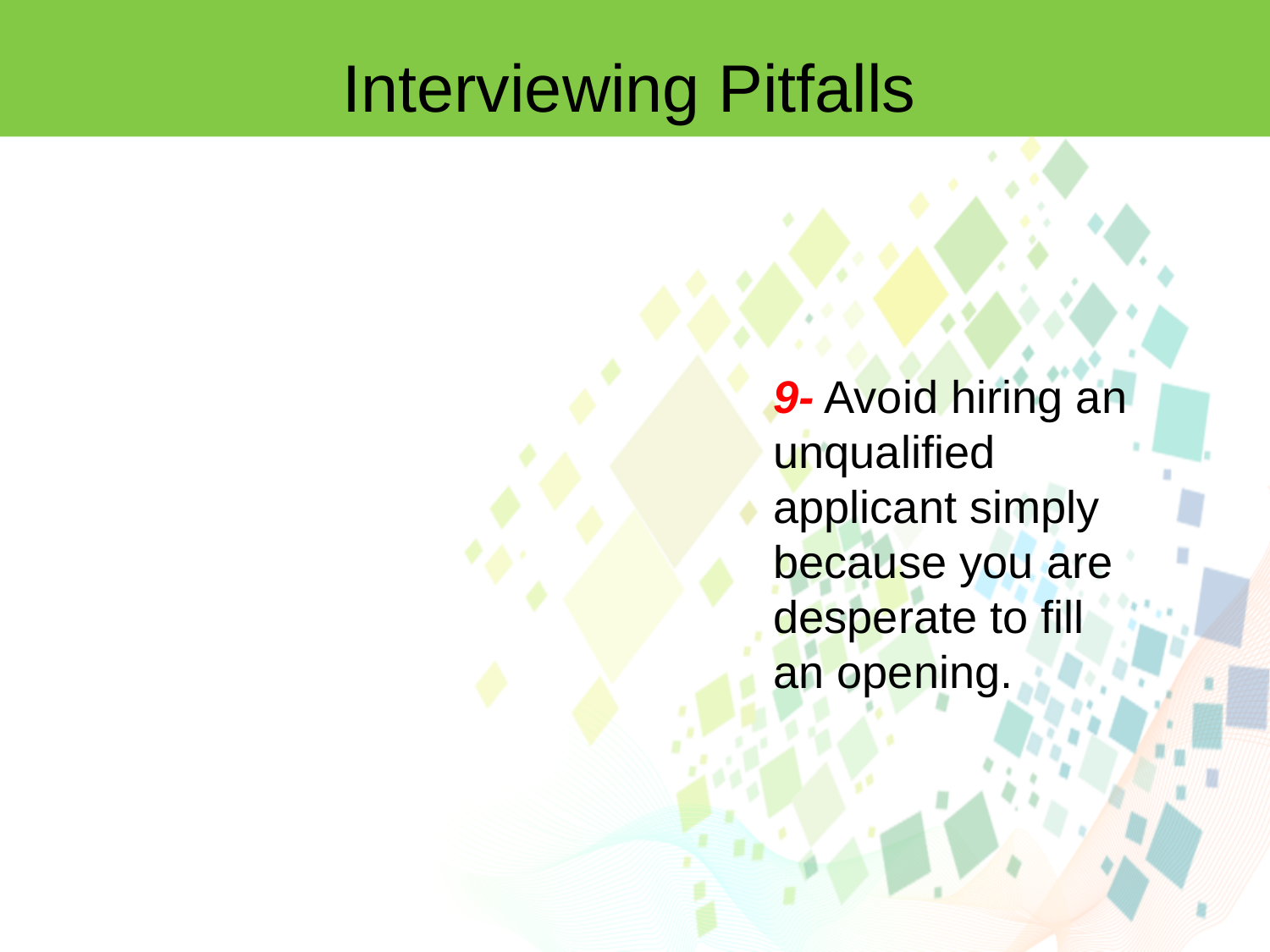

Interviewing Pitfalls
9- Avoid hiring an unqualified applicant simply because you are desperate to fill
an opening.